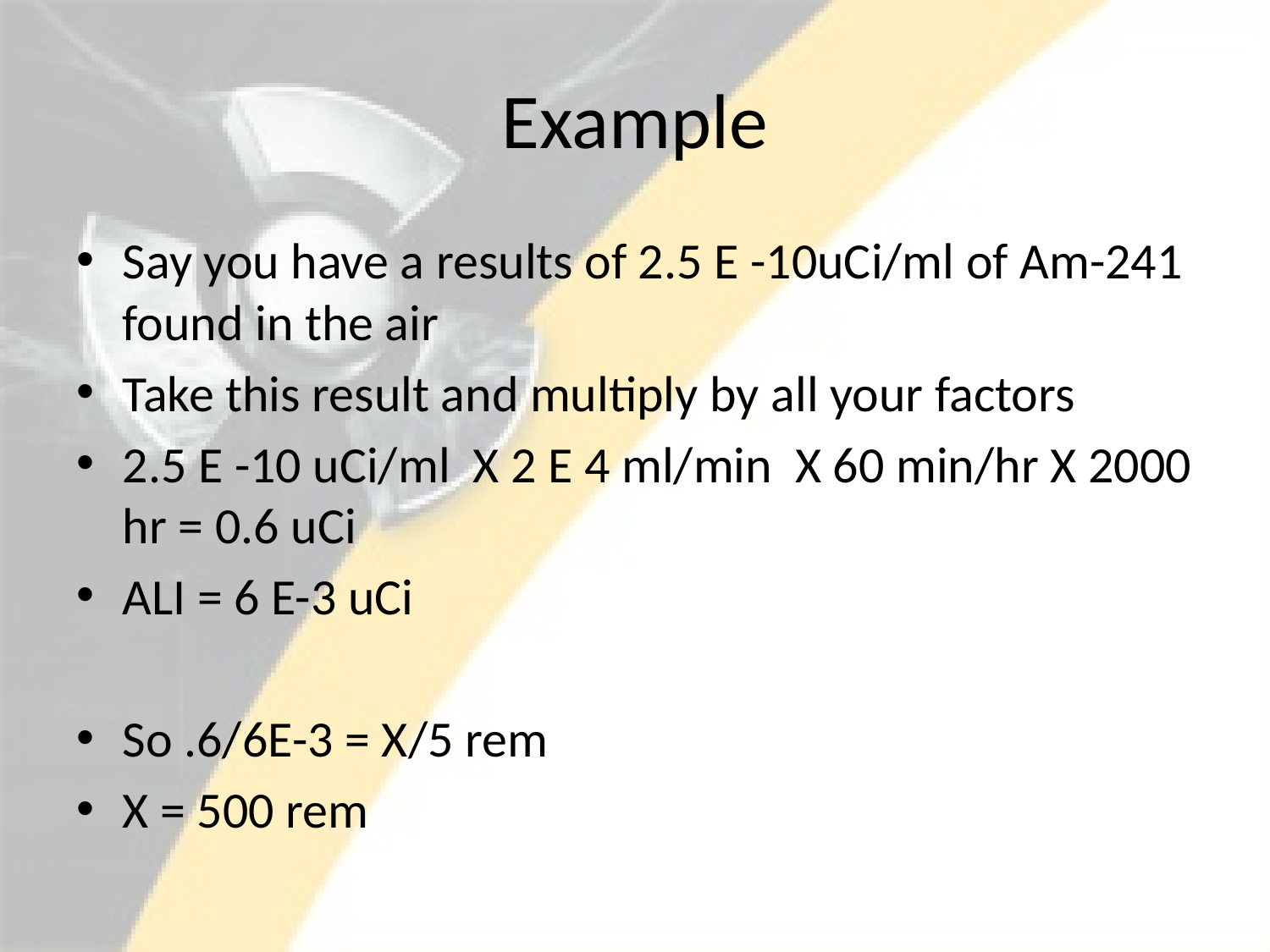

# Example
Say you have a results of 2.5 E -10uCi/ml of Am-241 found in the air
Take this result and multiply by all your factors
2.5 E -10 uCi/ml  X 2 E 4 ml/min  X 60 min/hr X 2000 hr = 0.6 uCi
ALI = 6 E-3 uCi

So .6/6E-3 = X/5 rem
X = 500 rem